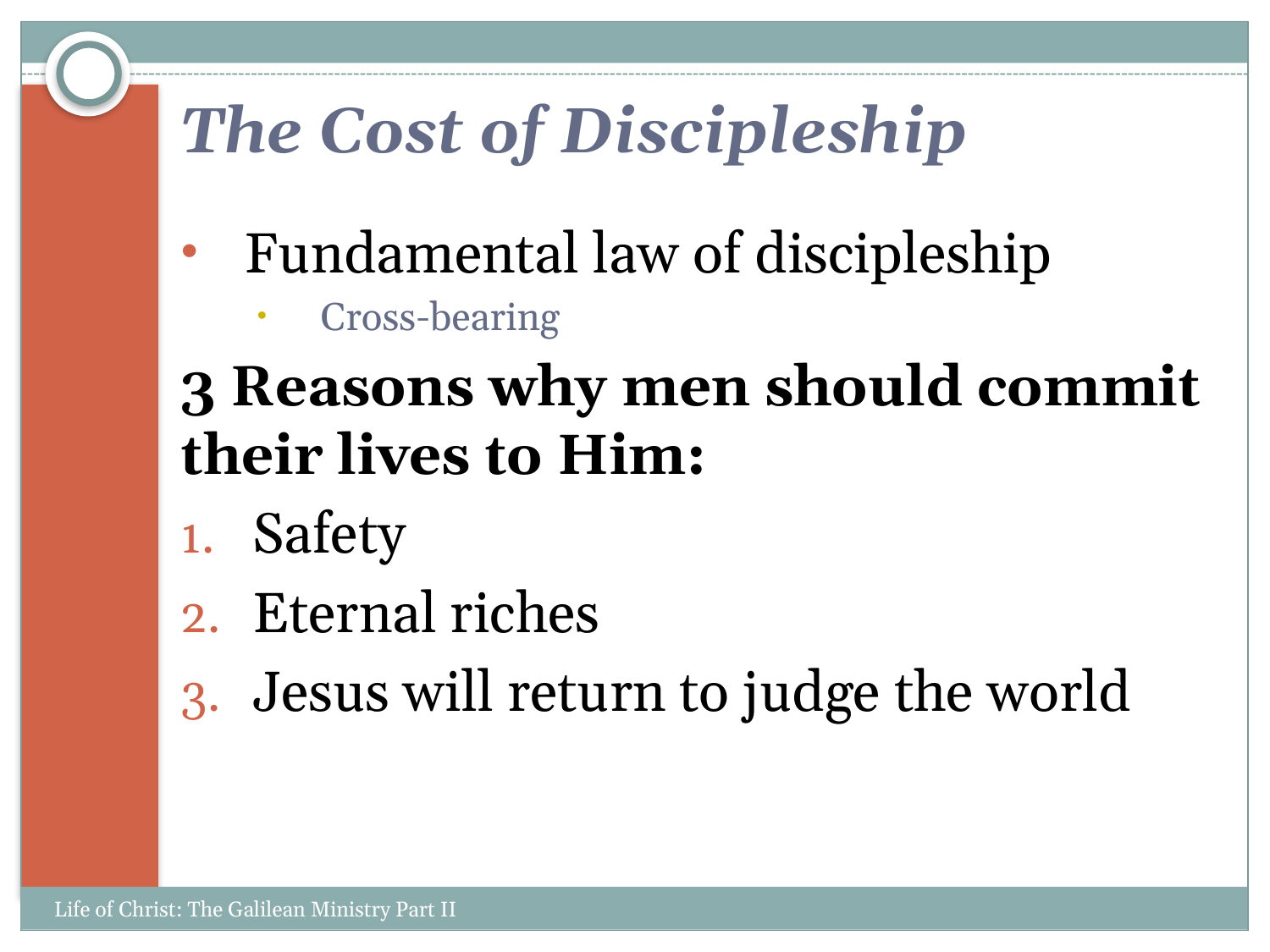

# The Cost of Discipleship
Fundamental law of discipleship
Cross-bearing
3 Reasons why men should commit their lives to Him:
Safety
Eternal riches
Jesus will return to judge the world

Life of Christ: The Galilean Ministry Part II